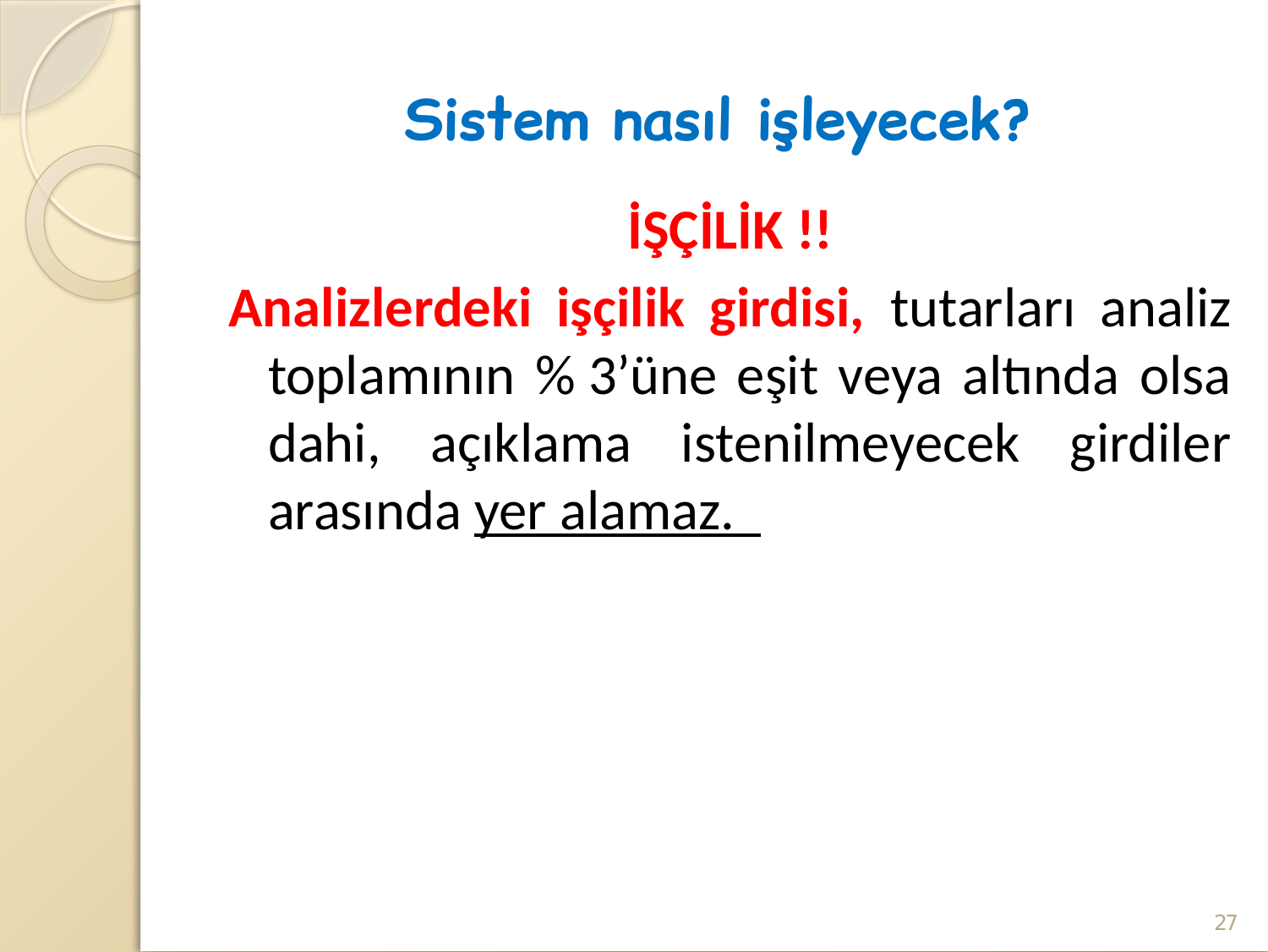

# Sistem nasıl işleyecek?
İŞÇİLİK !!
Analizlerdeki işçilik girdisi, tutarları analiz toplamının % 3’üne eşit veya altında olsa dahi, açıklama istenilmeyecek girdiler arasında yer alamaz.

27